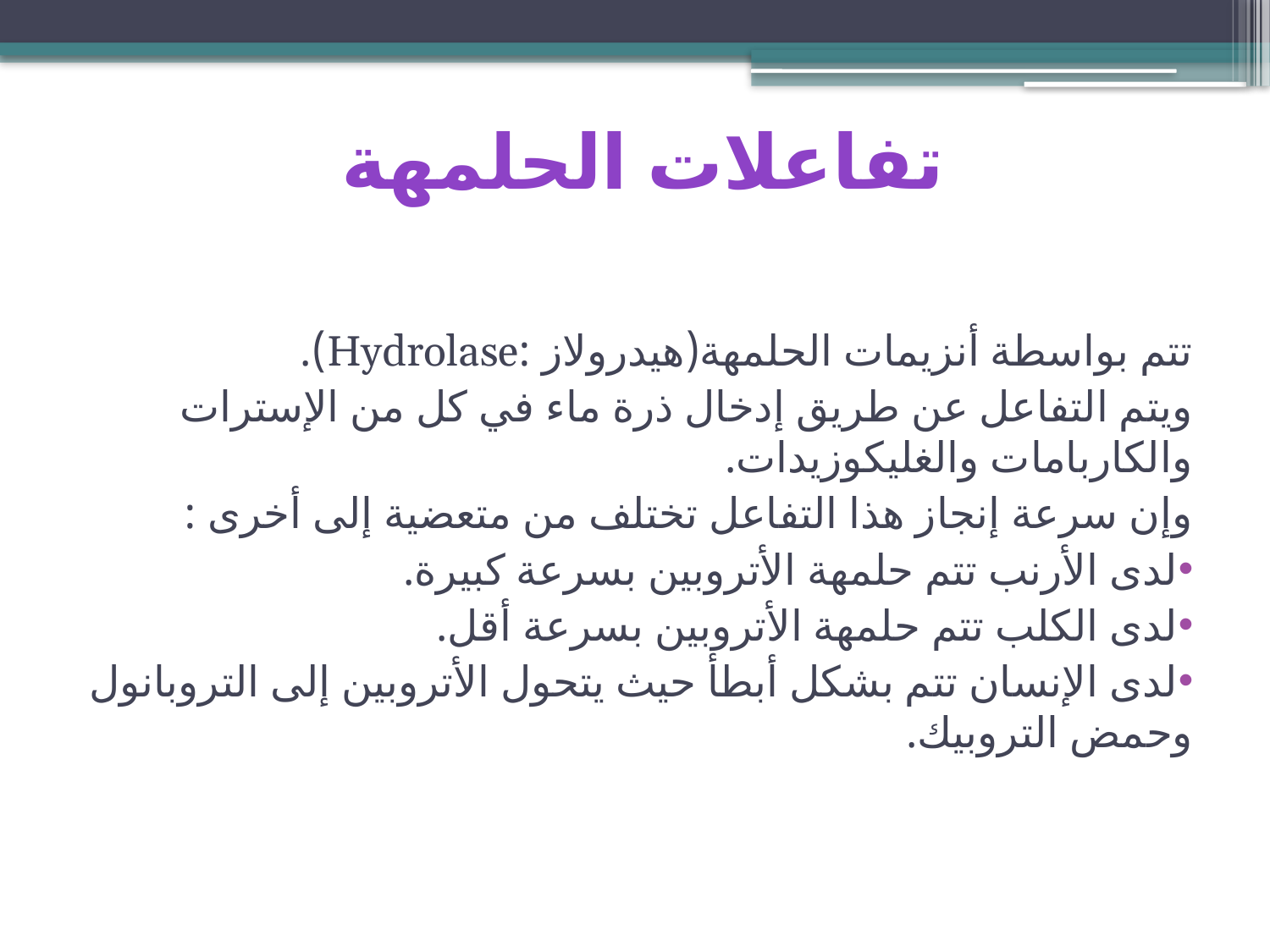

تفاعلات الحلمهة
تتم بواسطة أنزيمات الحلمهة(هيدرولاز :Hydrolase).
ويتم التفاعل عن طريق إدخال ذرة ماء في كل من الإسترات والكاربامات والغليكوزيدات.
وإن سرعة إنجاز هذا التفاعل تختلف من متعضية إلى أخرى :
لدى الأرنب تتم حلمهة الأتروبين بسرعة كبيرة.
لدى الكلب تتم حلمهة الأتروبين بسرعة أقل.
لدى الإنسان تتم بشكل أبطأ حيث يتحول الأتروبين إلى التروبانول وحمض التروبيك.